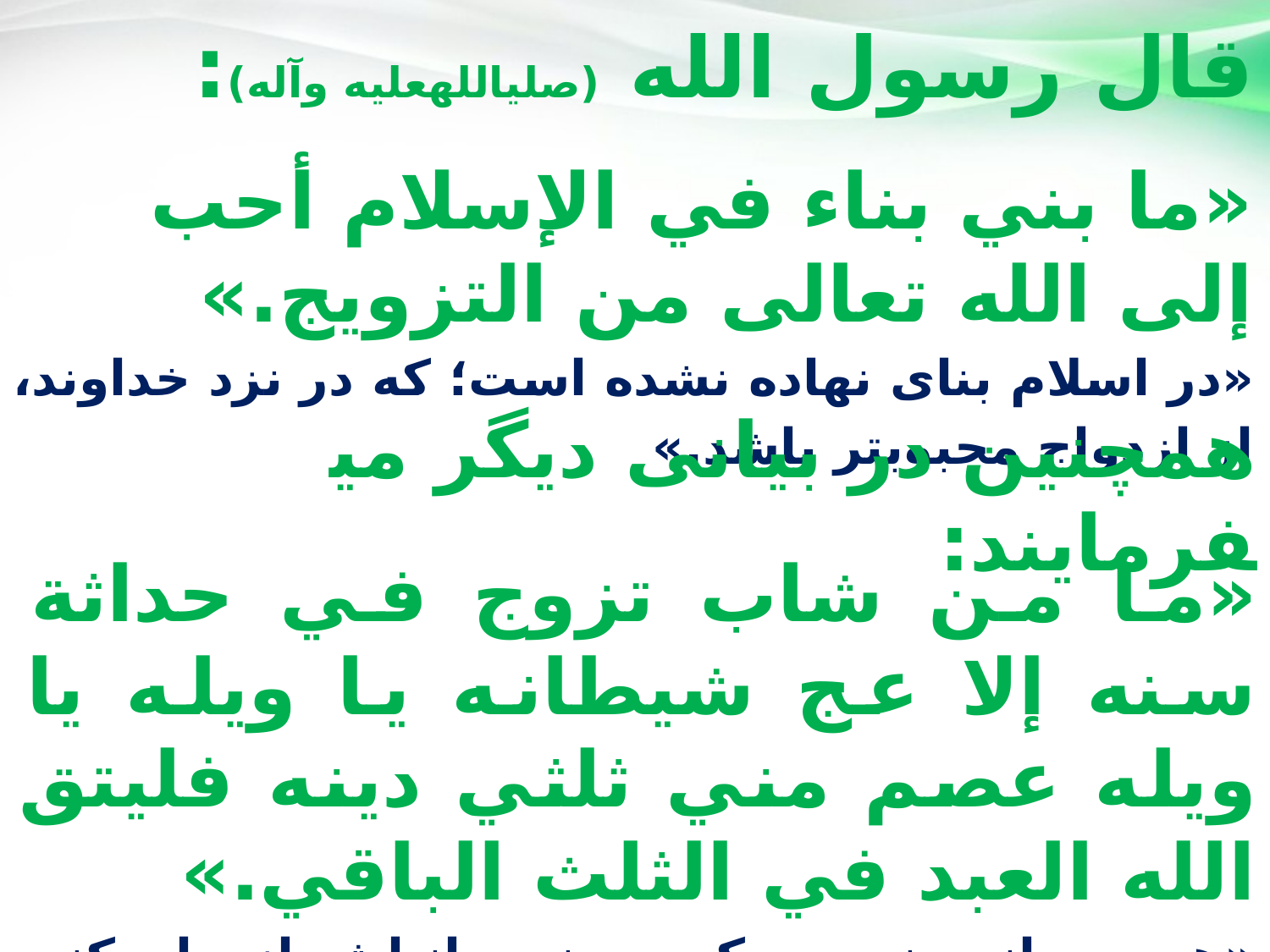

قال رسول الله (صلی­الله­علیه وآله)‏:
«ما بني بناء في الإسلام أحب‏ إلى‏ الله‏ تعالى‏ من التزويج.»
«در اسلام بنای نهاده نشده است؛ که در نزد خداوند، از ازدواج محبوب­تر باشد.»
همچنین در بیانی دیگر می­فرمایند:
«ما من‏ شاب‏ تزوج‏ في‏ حداثة سنه إلا عج شيطانه يا ويله يا ويله عصم مني ثلثي دينه فليتق الله العبد في الثلث الباقي.»
«هیچ جوانی نیست که در نوجوانی­اش ازدواج کند، مگر آنکه شیطانش فریاد برآورد؛ ای وای بر من! ای وای بر من! دو سوم دینش را از گزند من در آمان داشت. بنابراین بنده باید در یک­سوم دیگر تقوای خدا پیشه کند.»